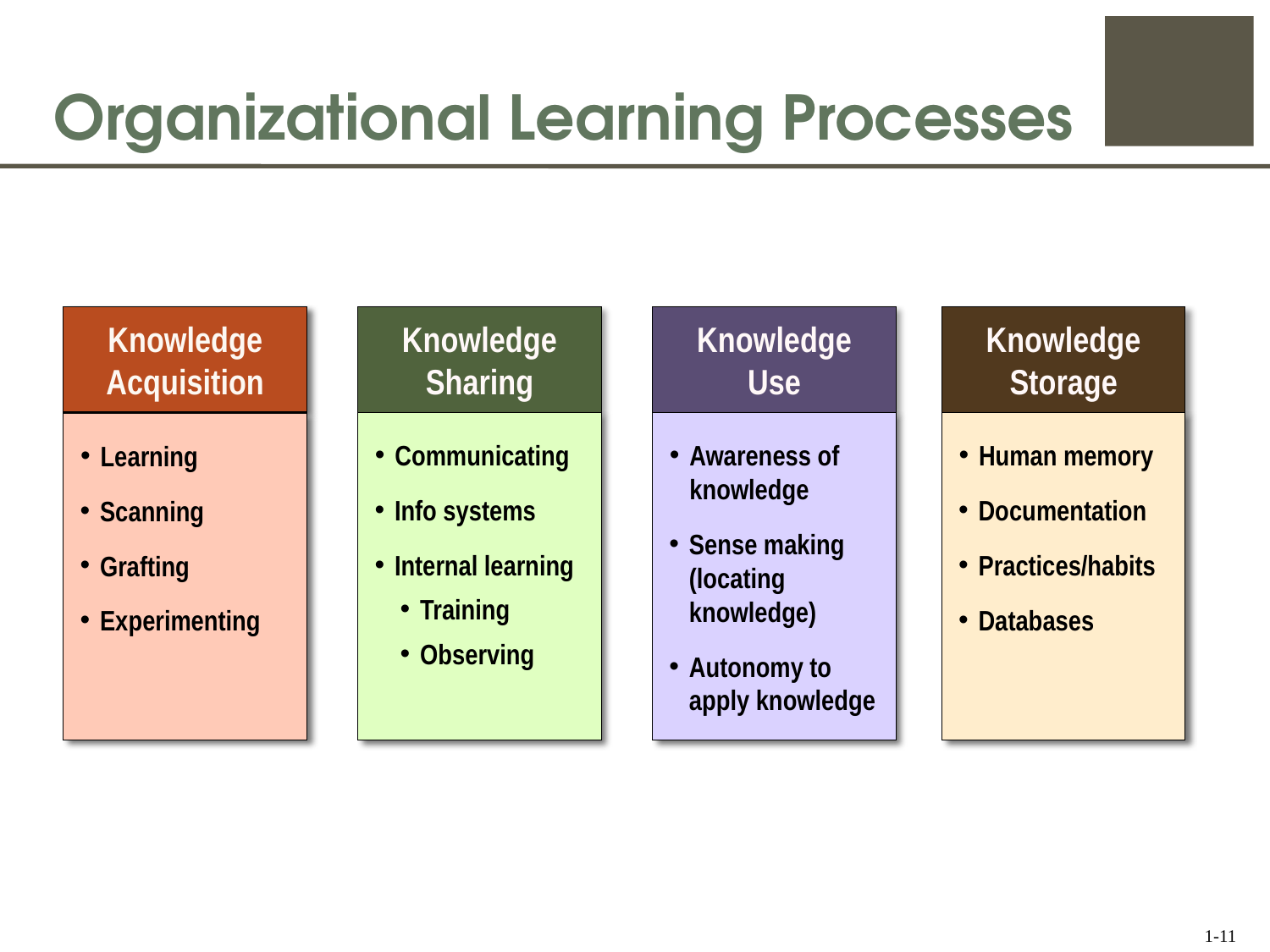

# Organizational Learning Processes
Knowledge Acquisition
Knowledge Sharing
Knowledge
Use
Knowledge Storage
Communicating
Info systems
Internal learning
Training
Observing
Awareness of knowledge
Sense making (locating knowledge)
Autonomy to apply knowledge
Human memory
Documentation
Practices/habits
Databases
Learning
Scanning
Grafting
Experimenting